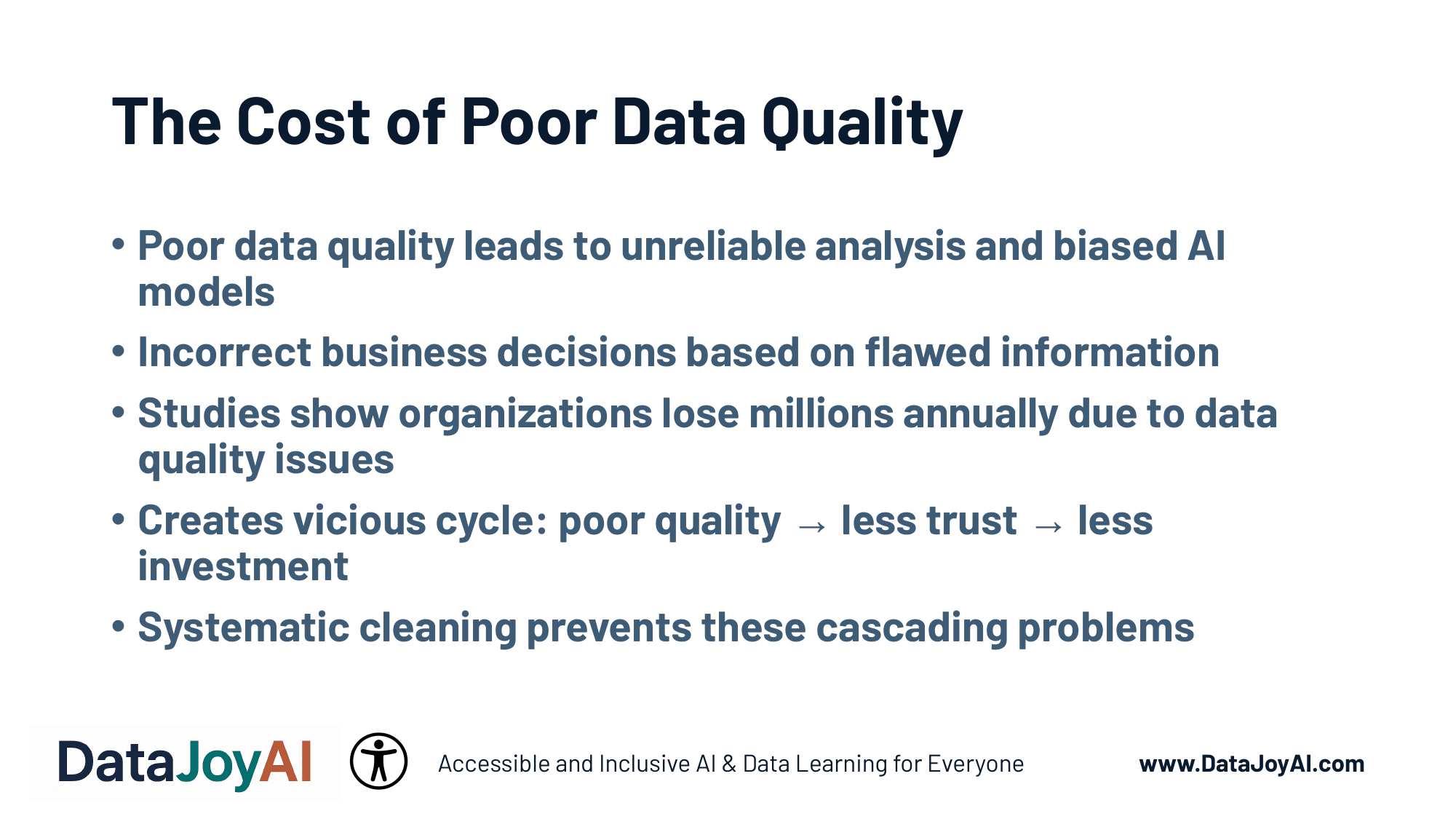

# The Cost of Poor Data Quality
Poor data quality leads to unreliable analysis and biased AI models
Incorrect business decisions based on flawed information
Studies show organizations lose millions annually due to data quality issues
Creates vicious cycle: poor quality → less trust → less investment
Systematic cleaning prevents these cascading problems